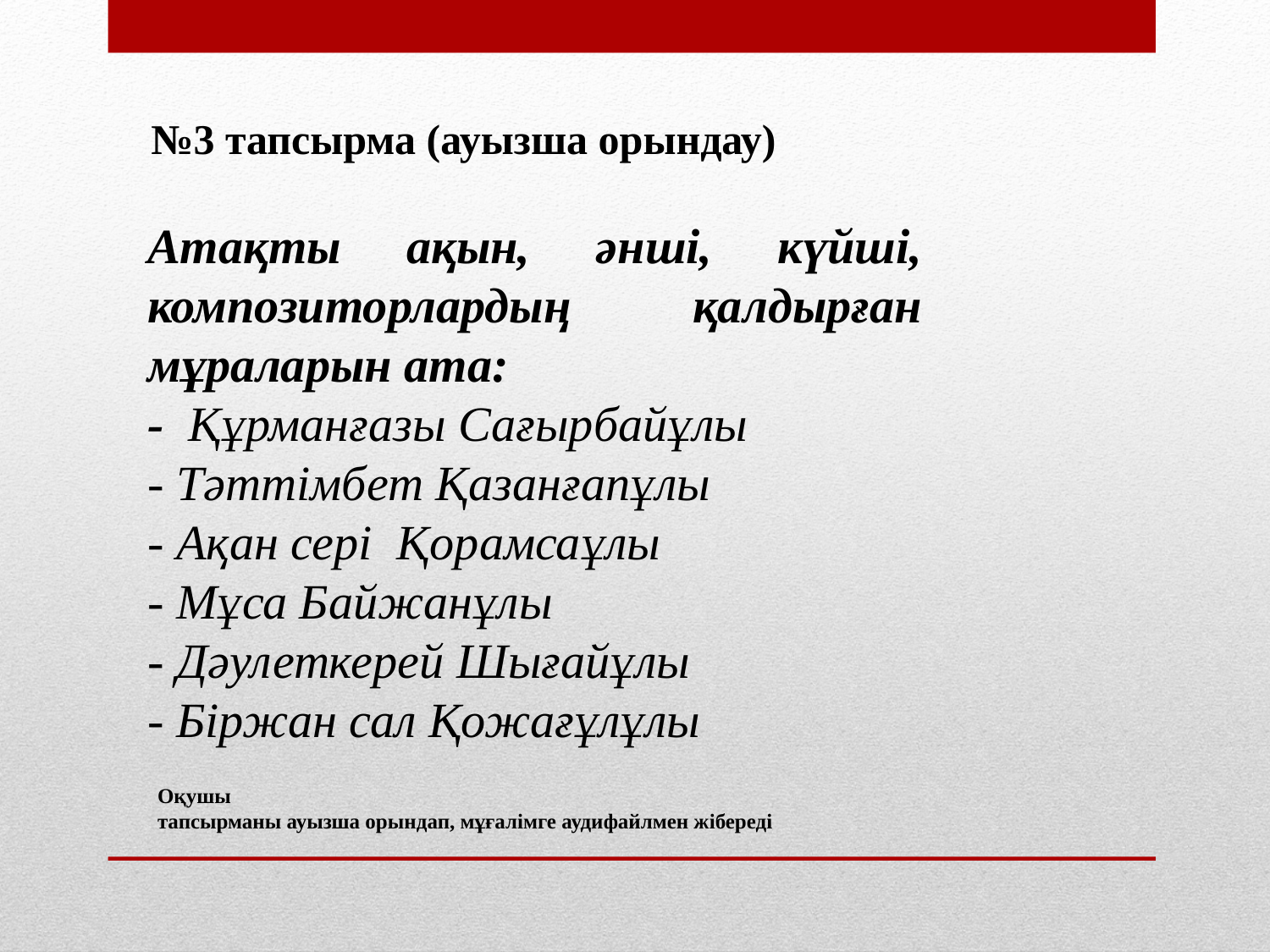

№3 тапсырма (ауызша орындау)
Атақты ақын, әнші, күйші, композиторлардың қалдырған мұраларын ата:
-  Құрманғазы Сағырбайұлы
- Тәттімбет Қазанғапұлы
- Ақан сері  Қорамсаұлы
- Мұса Байжанұлы
- Дәулеткерей Шығайұлы
- Біржан сал Қожағұлұлы
Оқушы
тапсырманы ауызша орындап, мұғалімге аудифайлмен жібереді